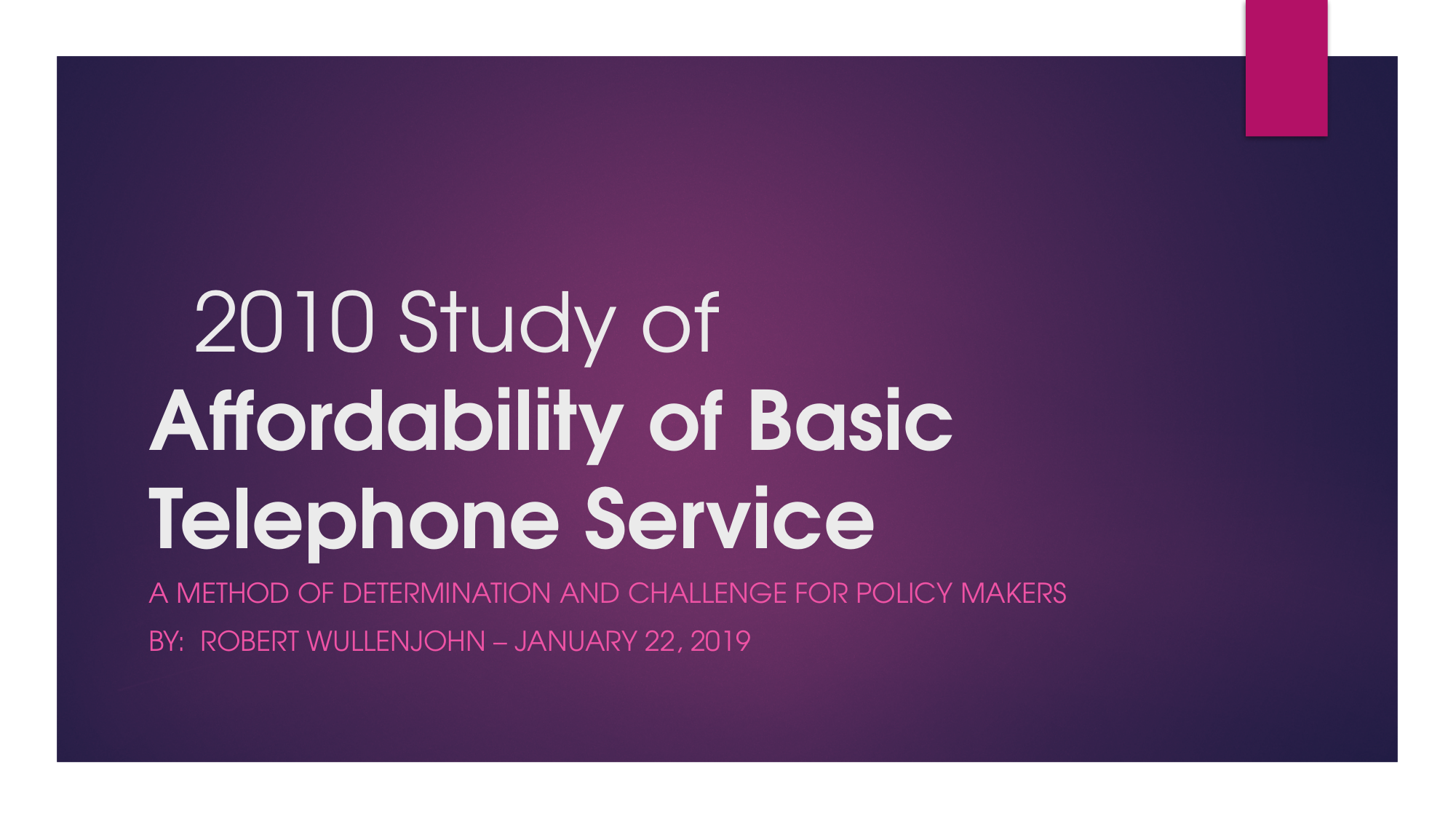

# 2010 Study of Affordability of Basic Telephone Service
A Method of determination and challenge for policy makers
By:  Robert Wullenjohn – January 22, 2019